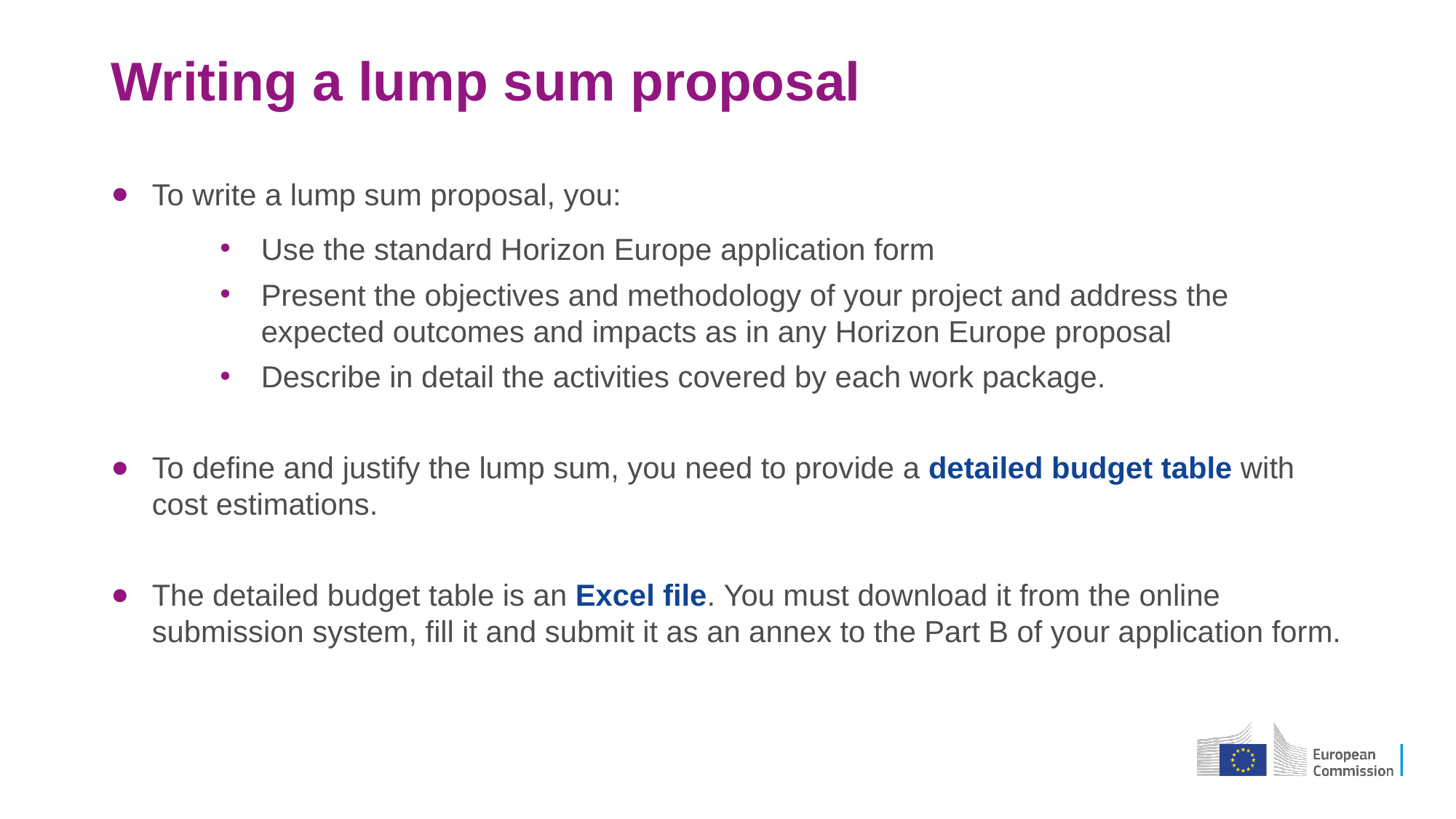

# Writing a lump sum proposal
To write a lump sum proposal, you:
Use the standard Horizon Europe application form
Present the objectives and methodology of your project and address the expected outcomes and impacts as in any Horizon Europe proposal
Describe in detail the activities covered by each work package.

To define and justify the lump sum, you need to provide a detailed budget table with cost estimations.

The detailed budget table is an Excel file. You must download it from the online submission system, fill it and submit it as an annex to the Part B of your application form.